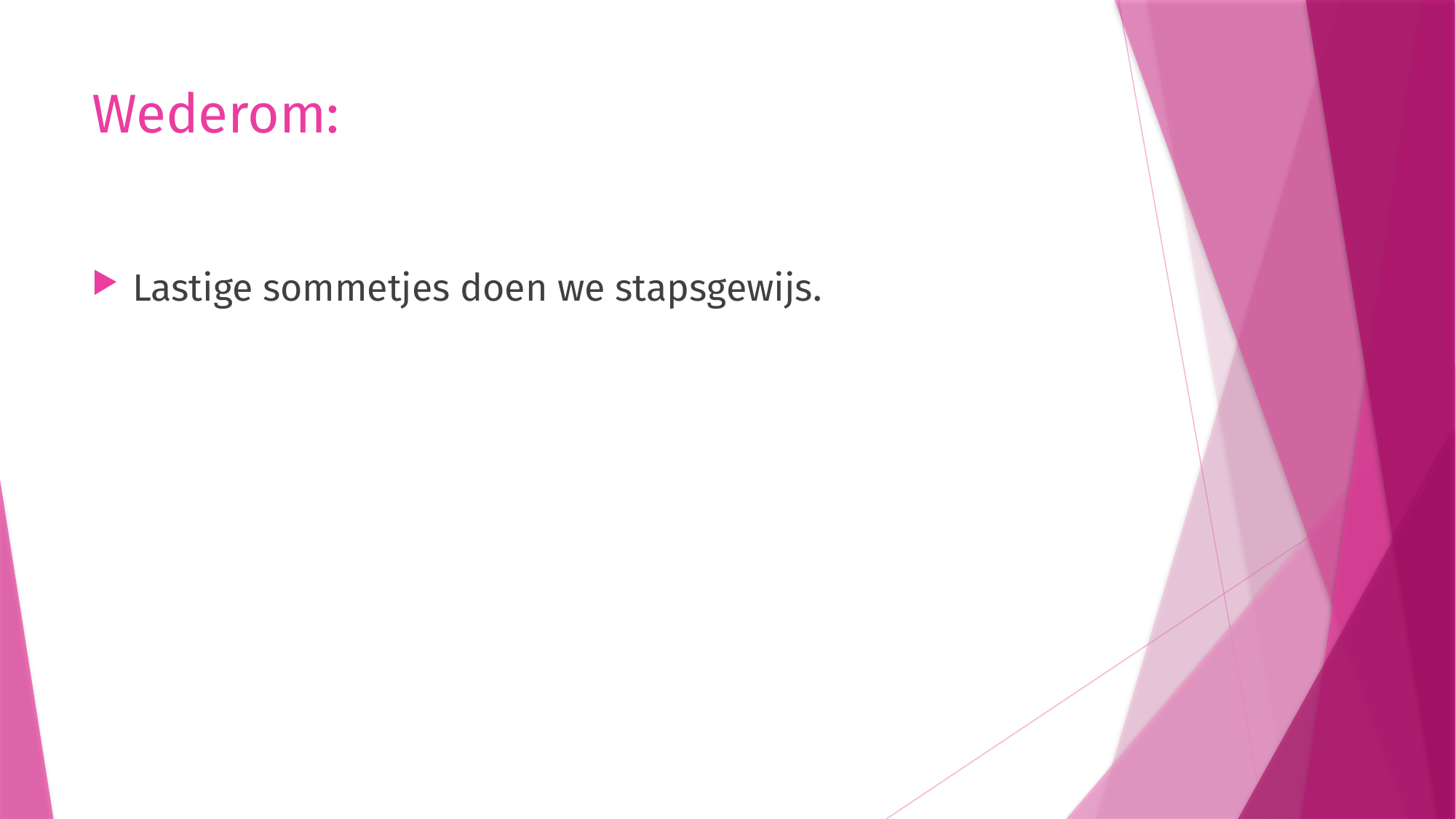

# Wederom:
Lastige sommetjes doen we stapsgewijs.